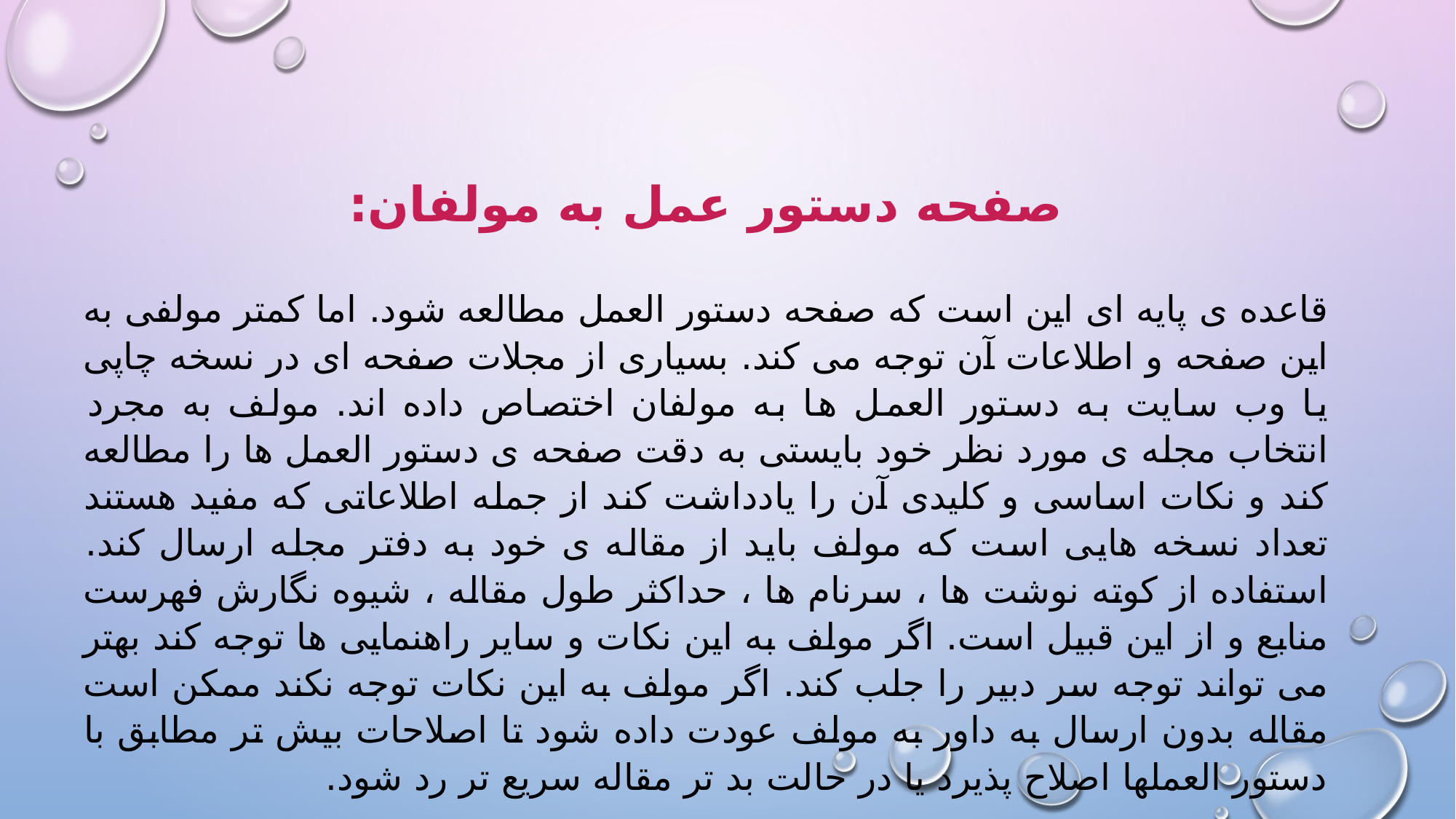

صفحه دستور عمل به مولفان:

قاعده ی پایه ای این است که صفحه دستور العمل مطالعه شود. اما کمتر مولفی به این صفحه و اطلاعات آن توجه می کند. بسیاری از مجلات صفحه ای در نسخه چاپی یا وب سایت به دستور العمل ها به مولفان اختصاص داده اند. مولف به مجرد انتخاب مجله ی مورد نظر خود بایستی به دقت صفحه ی دستور العمل ها را مطالعه کند و نکات اساسی و کلیدی آن را یادداشت کند از جمله اطلاعاتی که مفید هستند تعداد نسخه هایی است که مولف باید از مقاله ی خود به دفتر مجله ارسال کند. استفاده از کوته نوشت ها ، سرنام ها ، حداکثر طول مقاله ، شیوه نگارش فهرست منابع و از این قبیل است. اگر مولف به این نکات و سایر راهنمایی ها توجه کند بهتر می تواند توجه سر دبیر را جلب کند. اگر مولف به این نکات توجه نکند ممکن است مقاله بدون ارسال به داور به مولف عودت داده شود تا اصلاحات بیش تر مطابق با دستور العملها اصلاح پذیرد یا در حالت بد تر مقاله سریع تر رد شود.